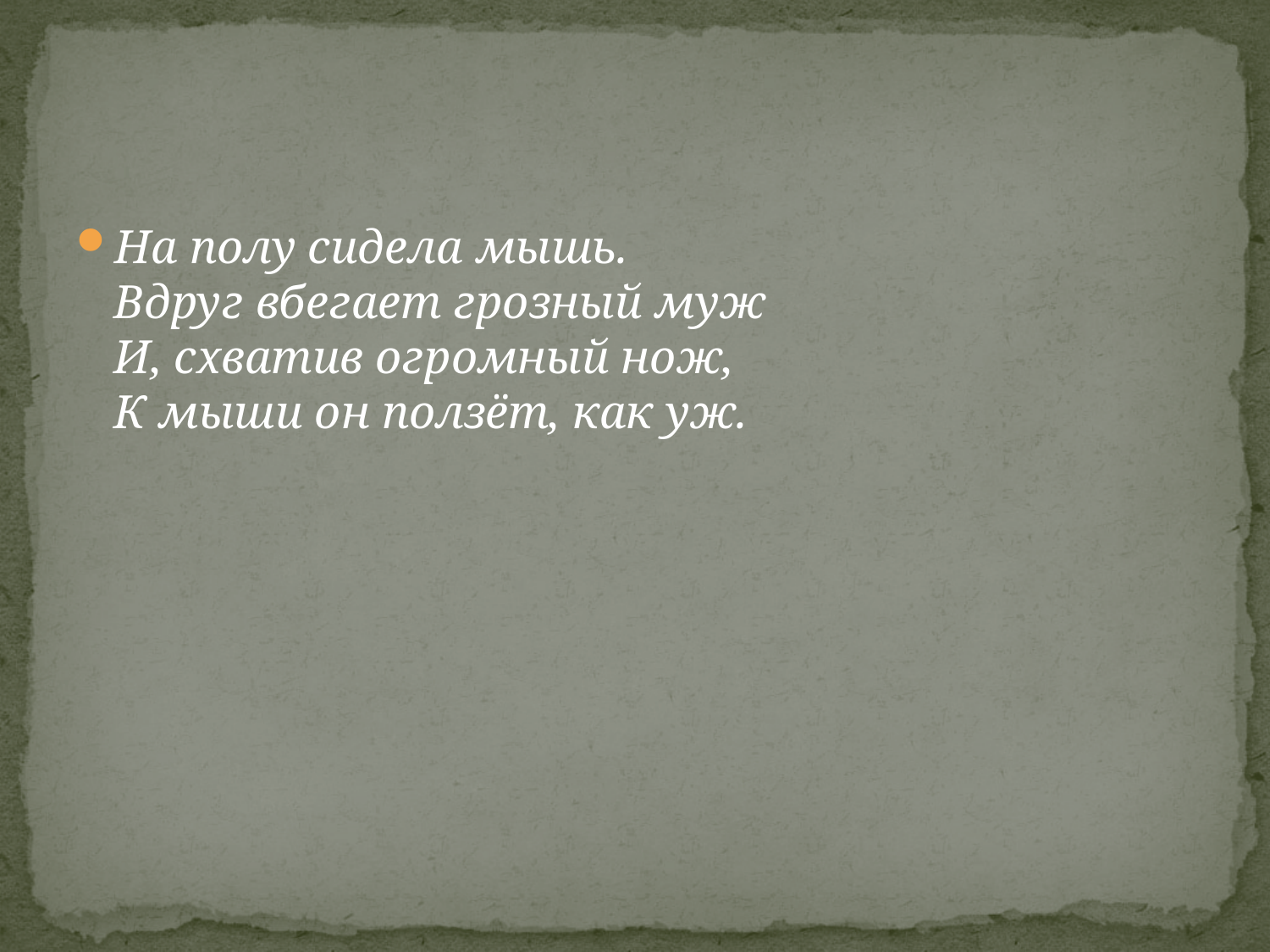

#
На полу сидела мышь.
Вдруг вбегает грозный муж
И, схватив огромный нож,
К мыши он ползёт, как уж.